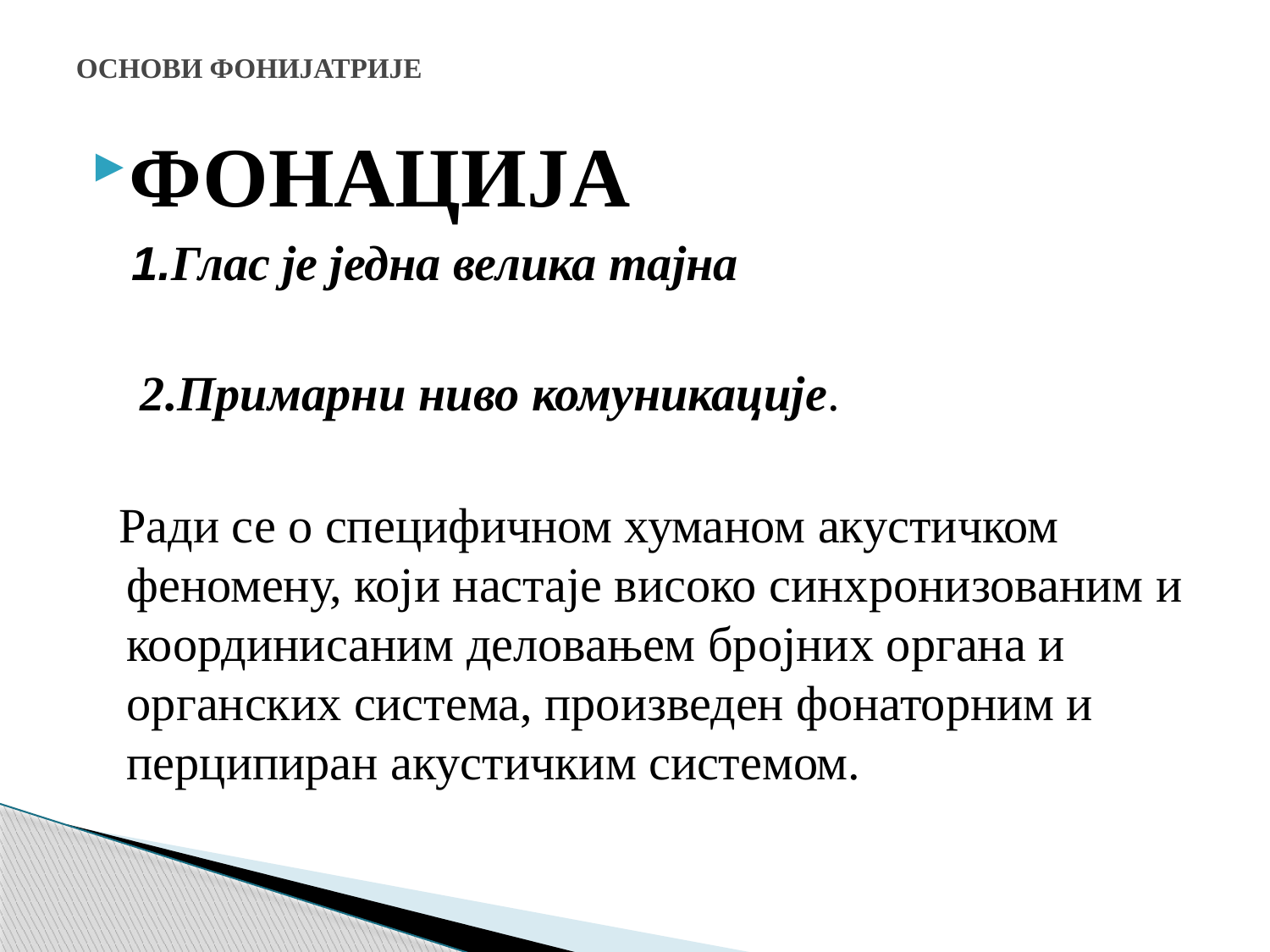

# ОСНОВИ ФОНИЈАТРИЈЕ
ФОНАЦИЈА
   1.Глас је једна велика тајна

    2.Примарни ниво комуникације.

  Ради се о специфичном хуманом акустичком феномену, који настаје високо синхронизованим и координисаним деловањем бројних органа и органских система, произведен фонаторним и перципиран акустичким системом.